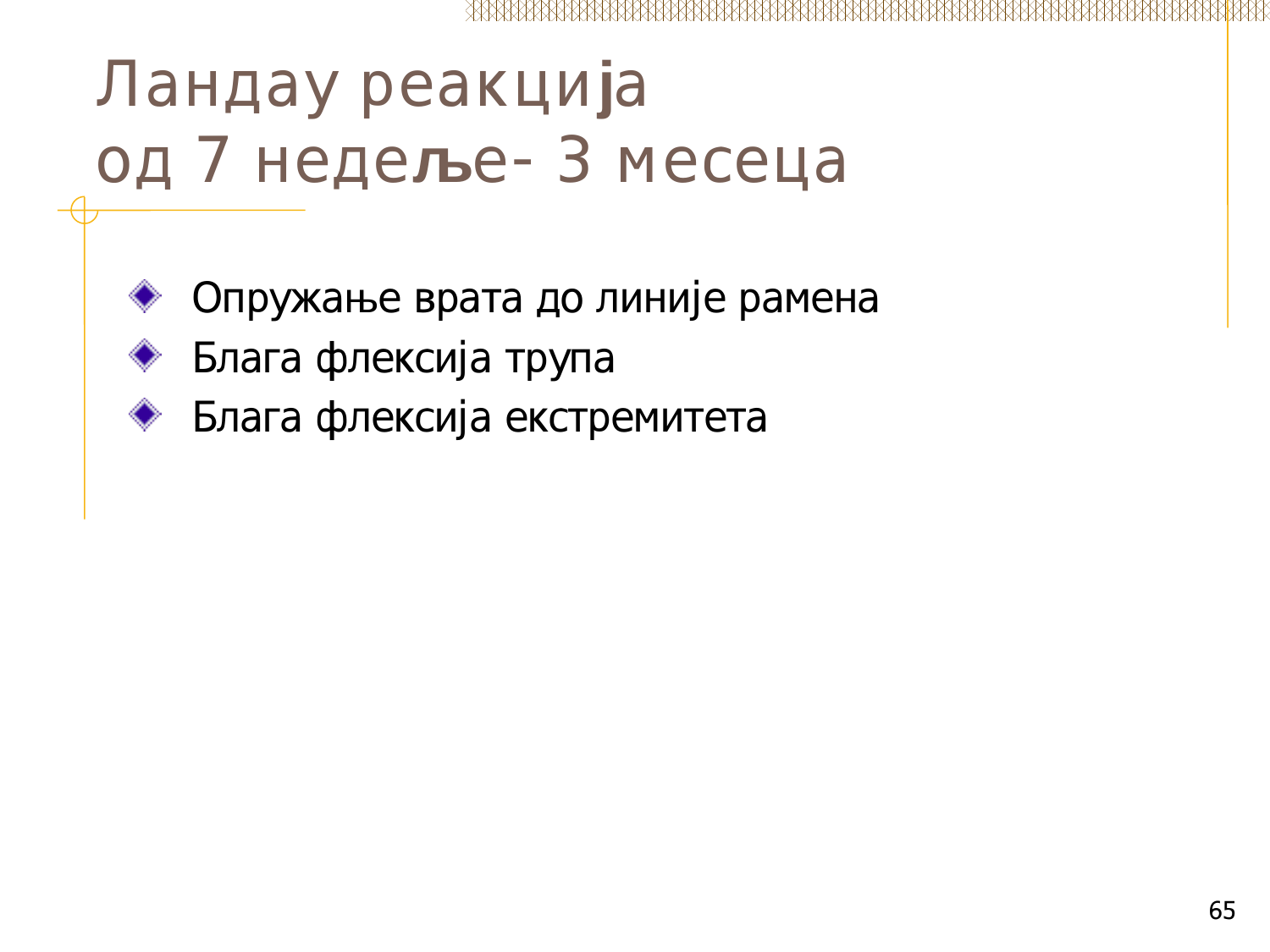

# Ландау реакција од 7 недеље- 3 месеца
Опружање врата до линије рамена
Блага флексија трупа
Блага флексија екстремитета

65